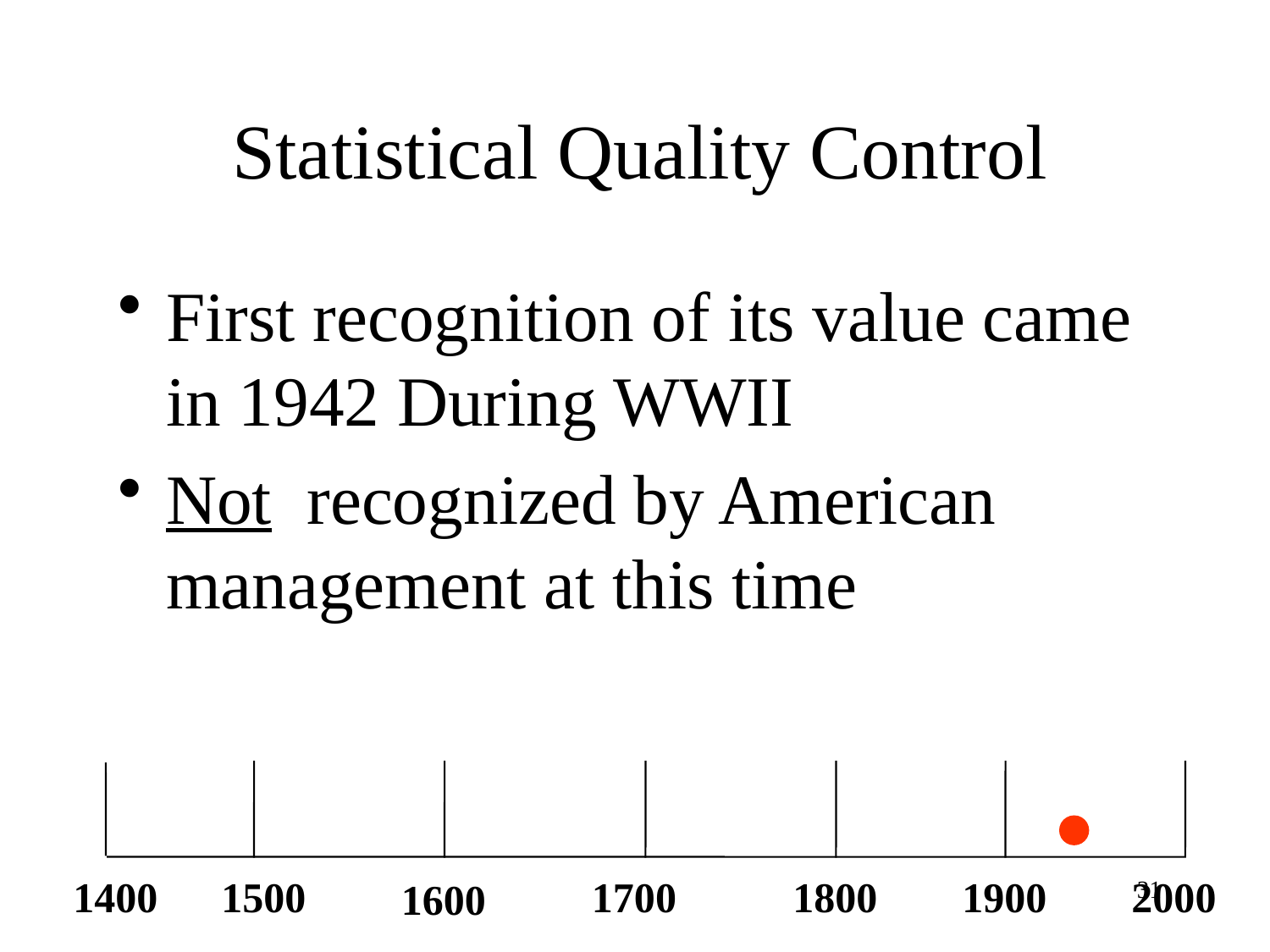

# Statistical Quality Control
First recognition of its value came in 1942 During WWII
Not  recognized by American management at this time

1400
1500
1700
1800
1900
2000
1600
31